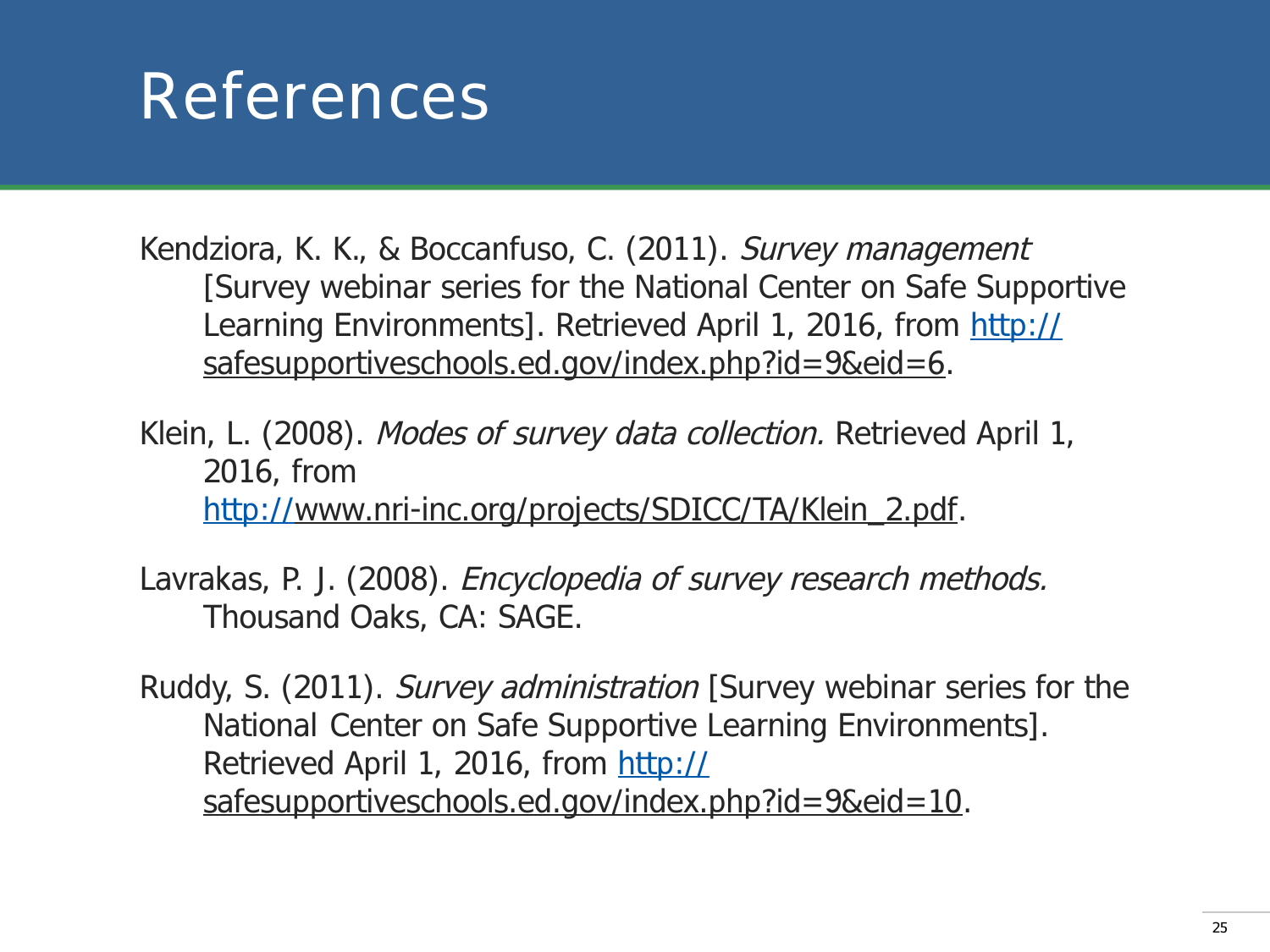

# References
Kendziora, K. K., & Boccanfuso, C. (2011). Survey management [Survey webinar series for the National Center on Safe Supportive Learning Environments]. Retrieved April 1, 2016, from http://safesupportiveschools.ed.gov/index.php?id=9&eid=6.
Klein, L. (2008). Modes of survey data collection. Retrieved April 1, 2016, from
http://www.nri-inc.org/projects/SDICC/TA/Klein_2.pdf.
Lavrakas, P. J. (2008). Encyclopedia of survey research methods. Thousand Oaks, CA: SAGE.
Ruddy, S. (2011). Survey administration [Survey webinar series for the National 	Center on Safe Supportive Learning Environments]. Retrieved April 1, 2016, from http://safesupportiveschools.ed.gov/index.php?id=9&eid=10.

25